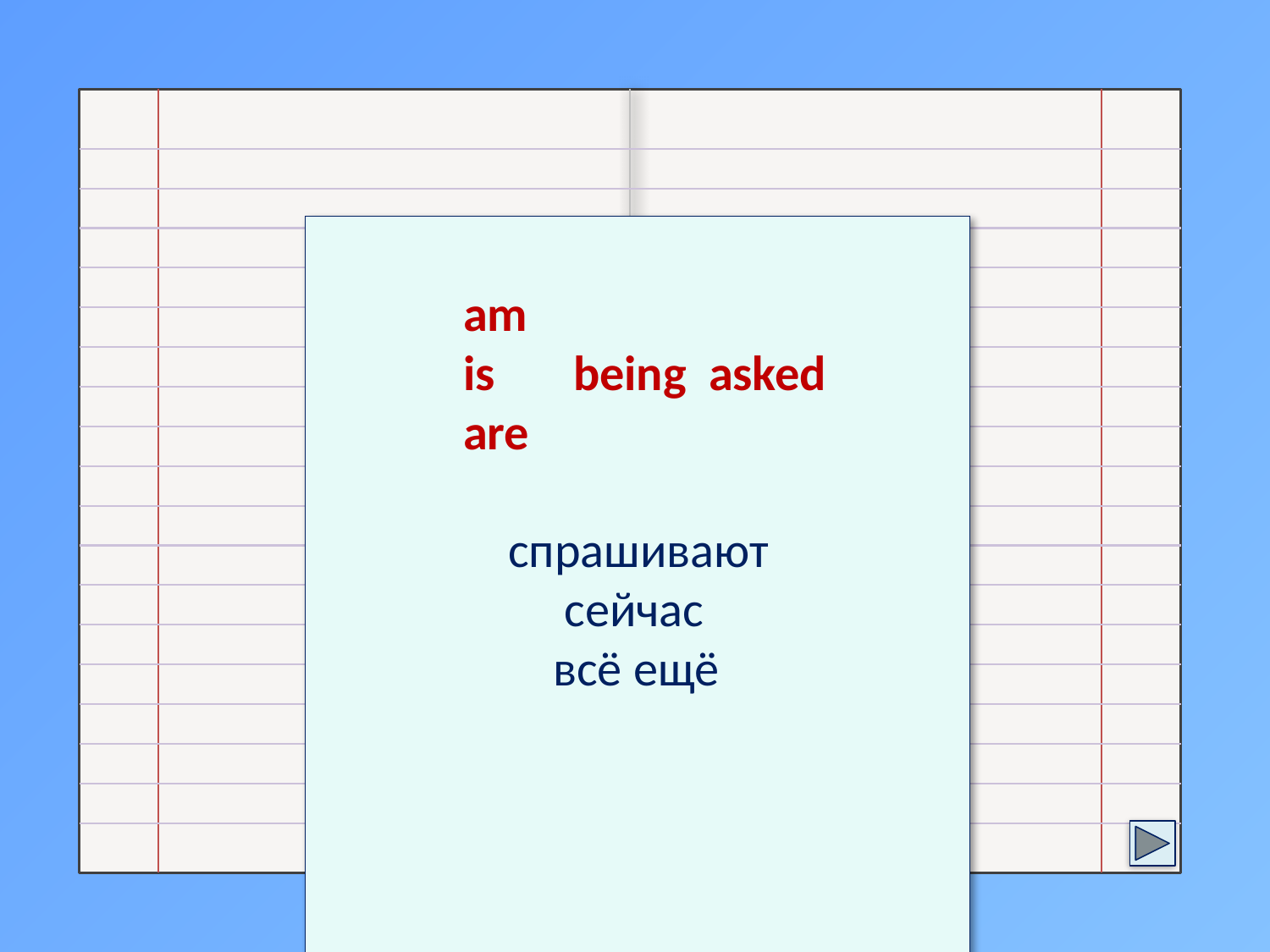

am
             is       being  asked
             are

                 спрашивают
                      сейчас
                     всё ещё